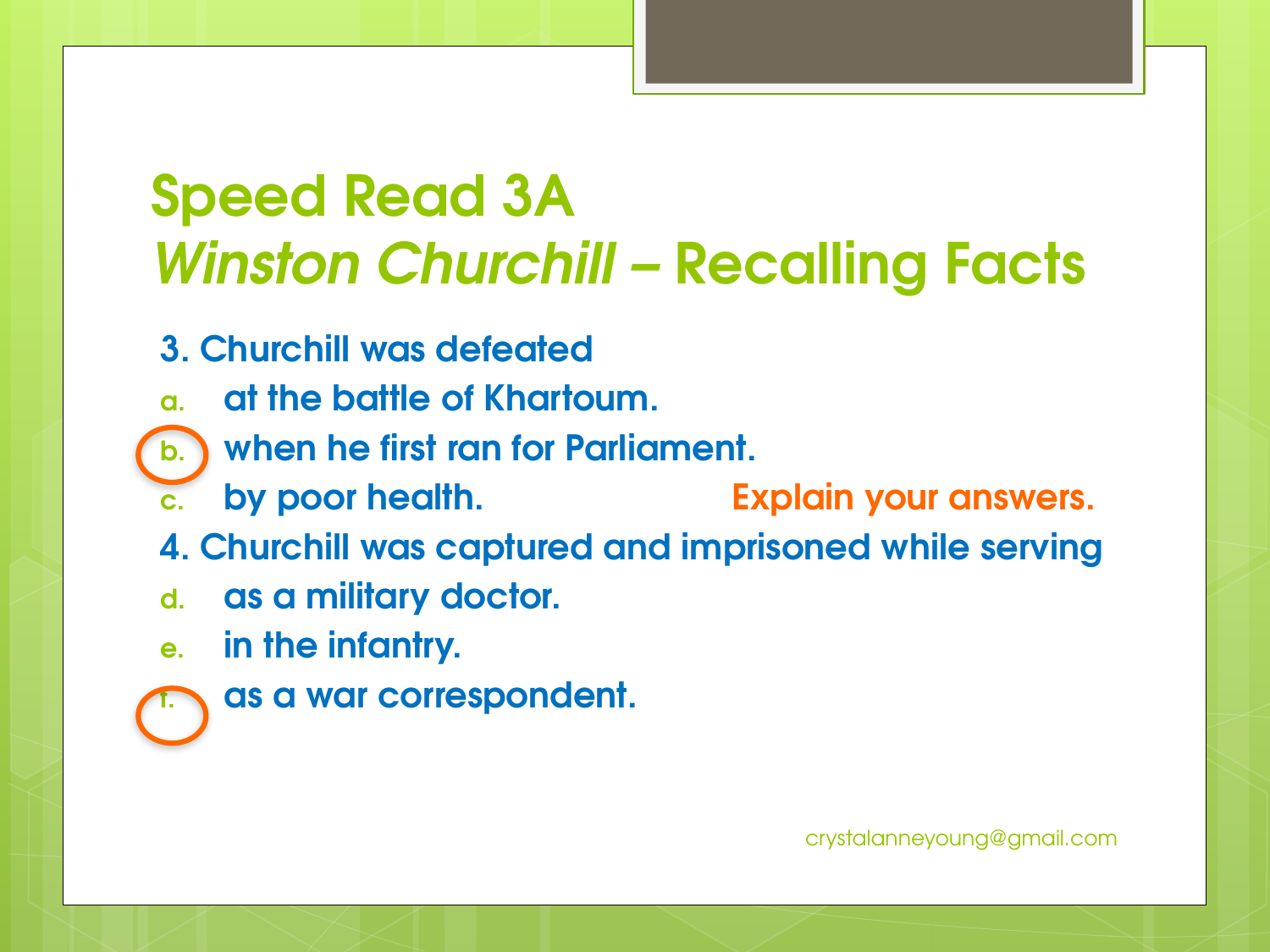

# Speed Read 3A Winston Churchill – Recalling Facts
3. Churchill was defeated
at the battle of Khartoum.
when he first ran for Parliament.
by poor health.		Explain your answers.
4. Churchill was captured and imprisoned while serving
as a military doctor.
in the infantry.
as a war correspondent.

crystalanneyoung@gmail.com